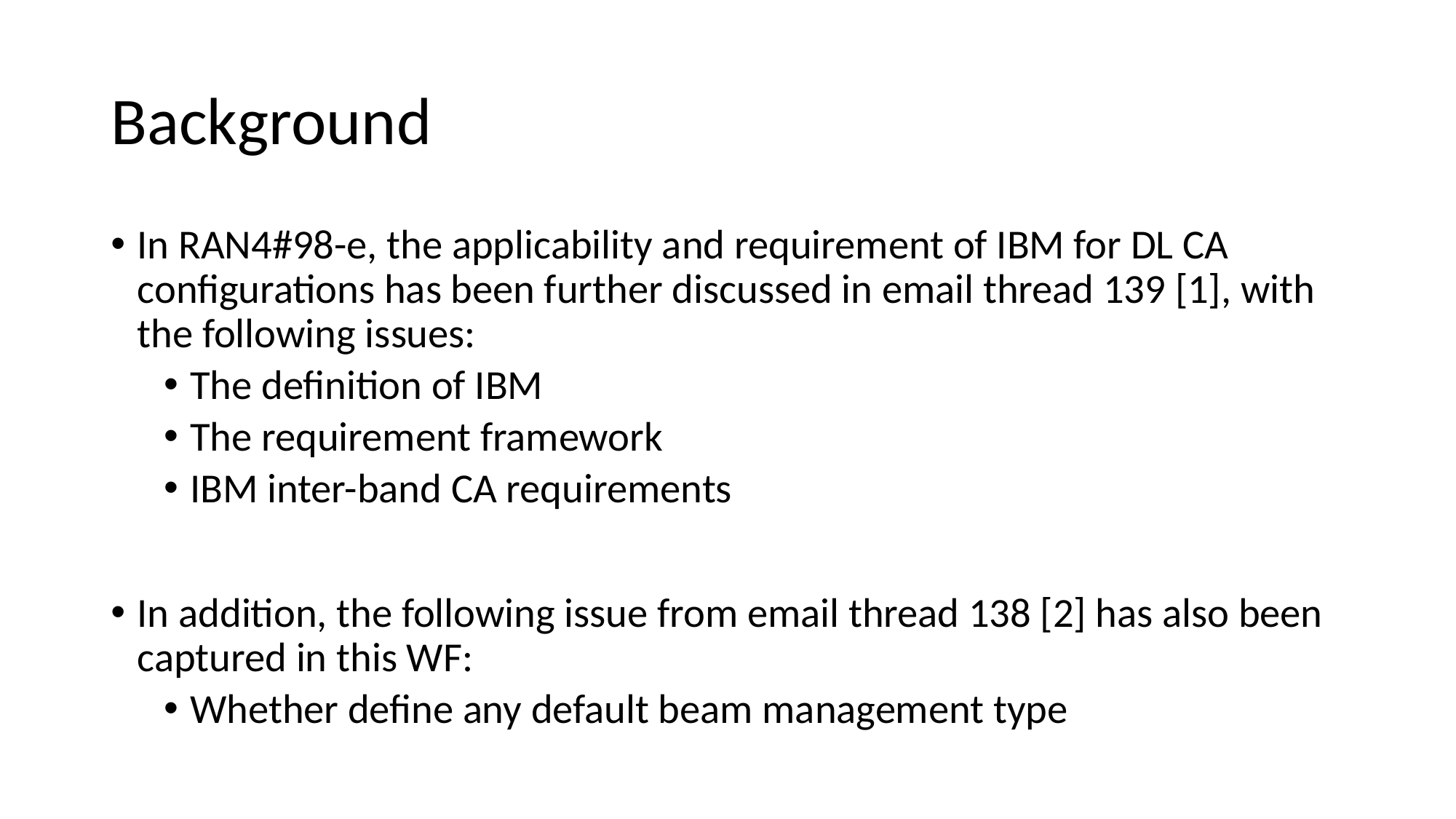

# Background
In RAN4#98-e, the applicability and requirement of IBM for DL CA configurations has been further discussed in email thread 139 [1], with  the following issues:
The definition of IBM
The requirement framework
IBM inter-band CA requirements

In addition, the following issue from email thread 138 [2] has also been captured in this WF:
Whether define any default beam management type